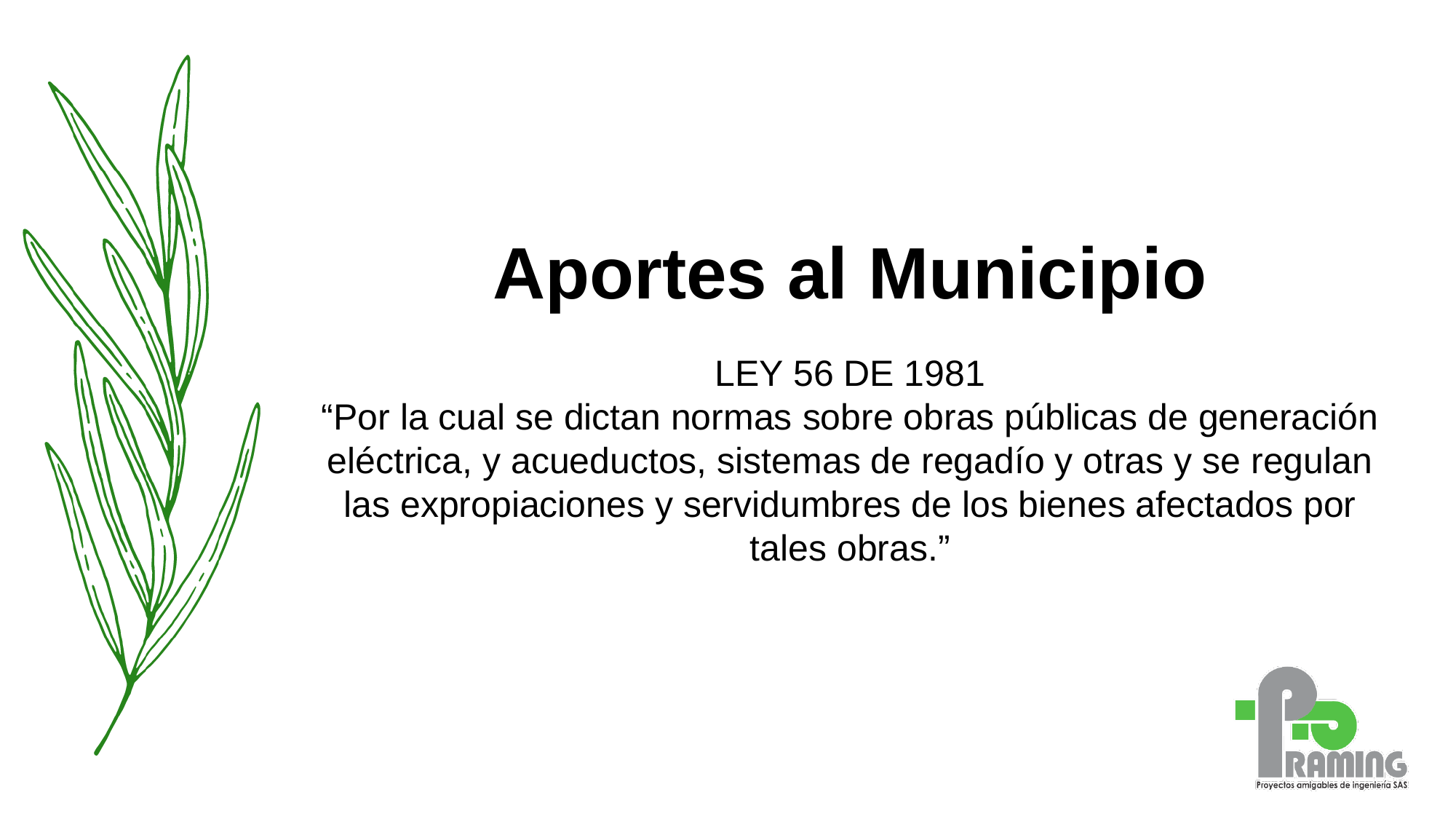

Aportes al Municipio
LEY 56 DE 1981
“Por la cual se dictan normas sobre obras públicas de generación eléctrica, y acueductos, sistemas de regadío y otras y se regulan las expropiaciones y servidumbres de los bienes afectados por tales obras.”